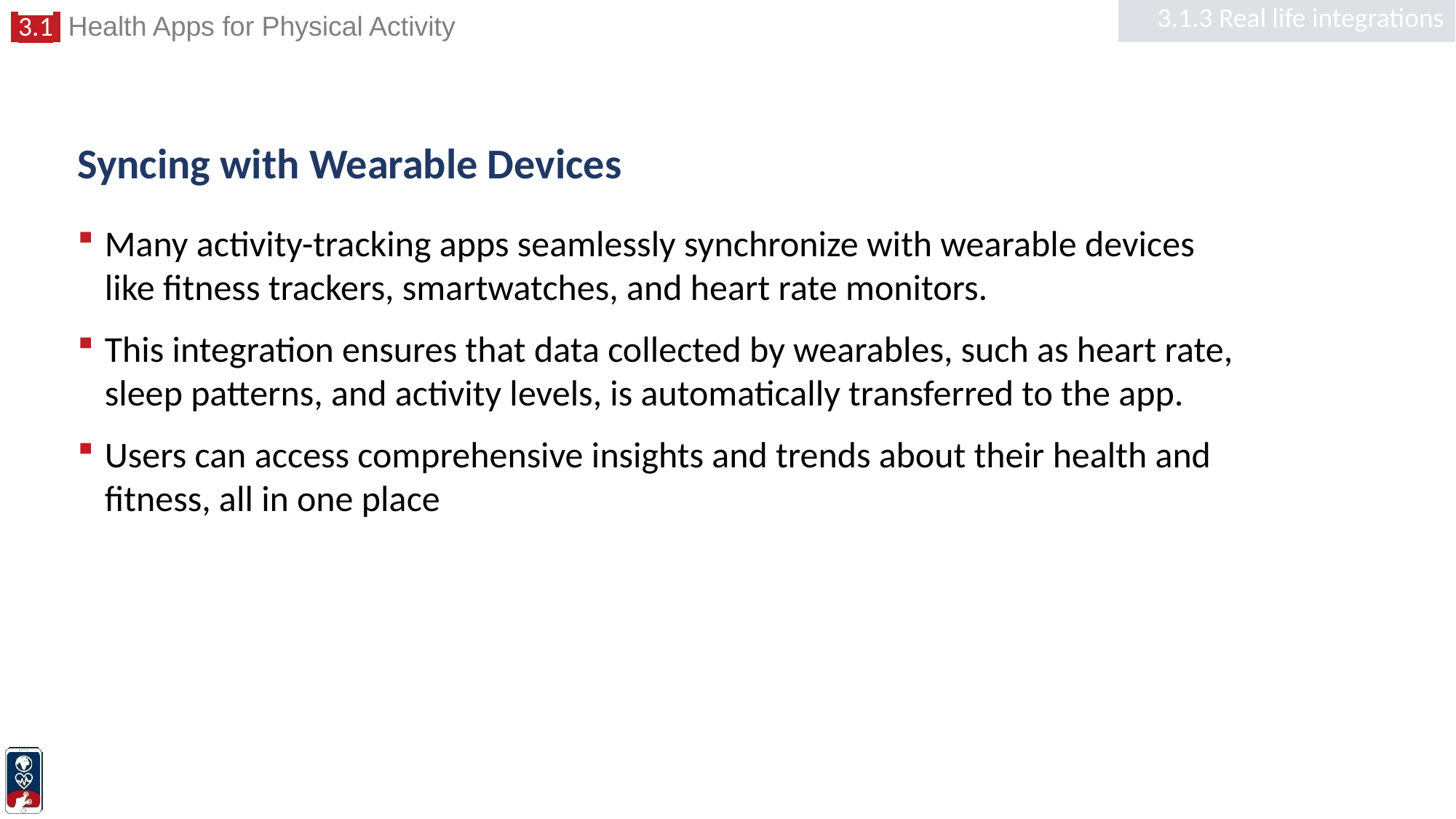

3.1.3 Real life integrations
# Syncing with Wearable Devices
Many activity-tracking apps seamlessly synchronize with wearable devices like fitness trackers, smartwatches, and heart rate monitors.
This integration ensures that data collected by wearables, such as heart rate, sleep patterns, and activity levels, is automatically transferred to the app.
Users can access comprehensive insights and trends about their health and fitness, all in one place